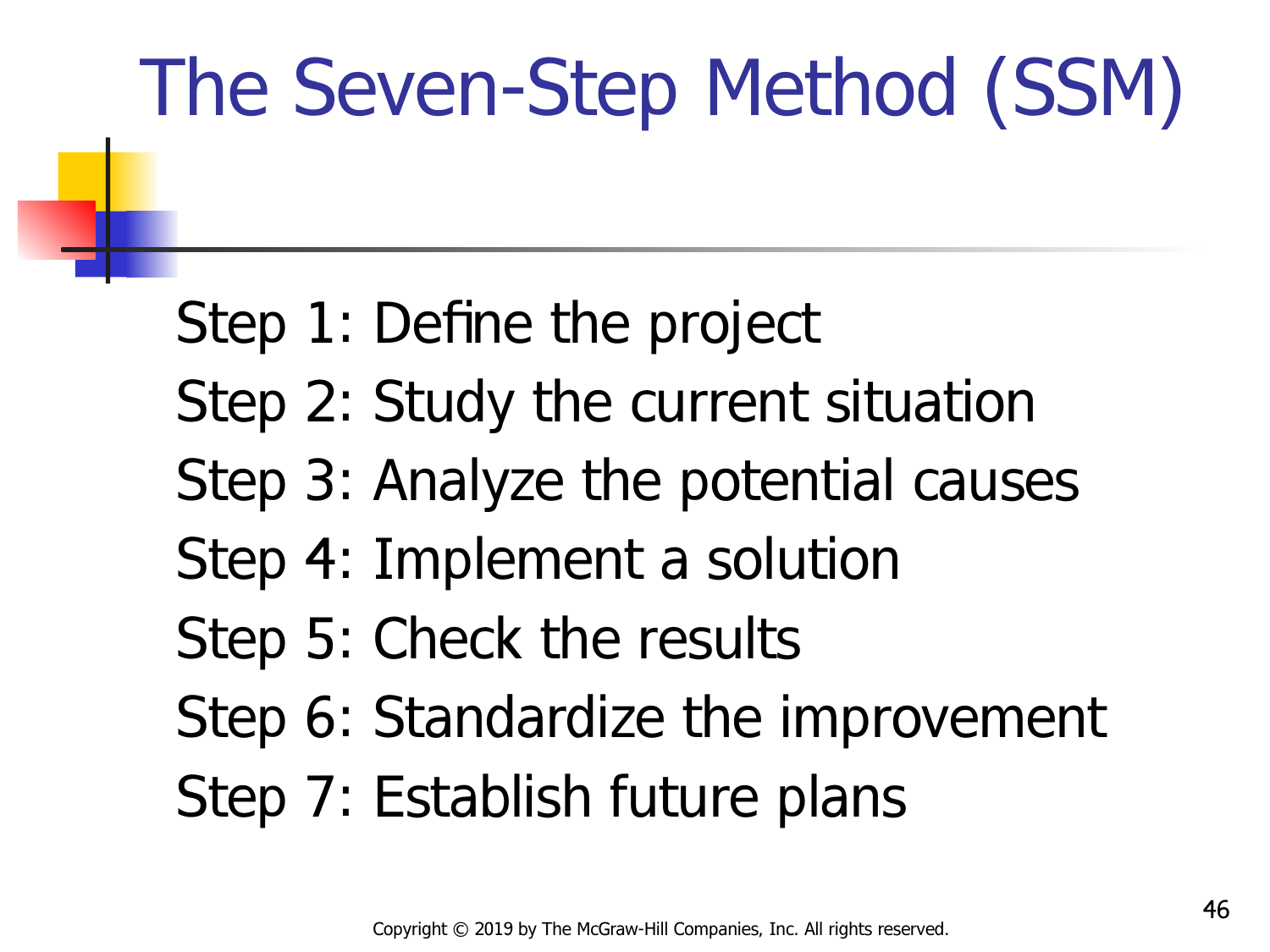

# The Seven-Step Method (SSM)
Step 1: Define the project
Step 2: Study the current situation
Step 3: Analyze the potential causes
Step 4: Implement a solution
Step 5: Check the results
Step 6: Standardize the improvement
Step 7: Establish future plans
46
Copyright © 2019 by The McGraw-Hill Companies, Inc. All rights reserved.